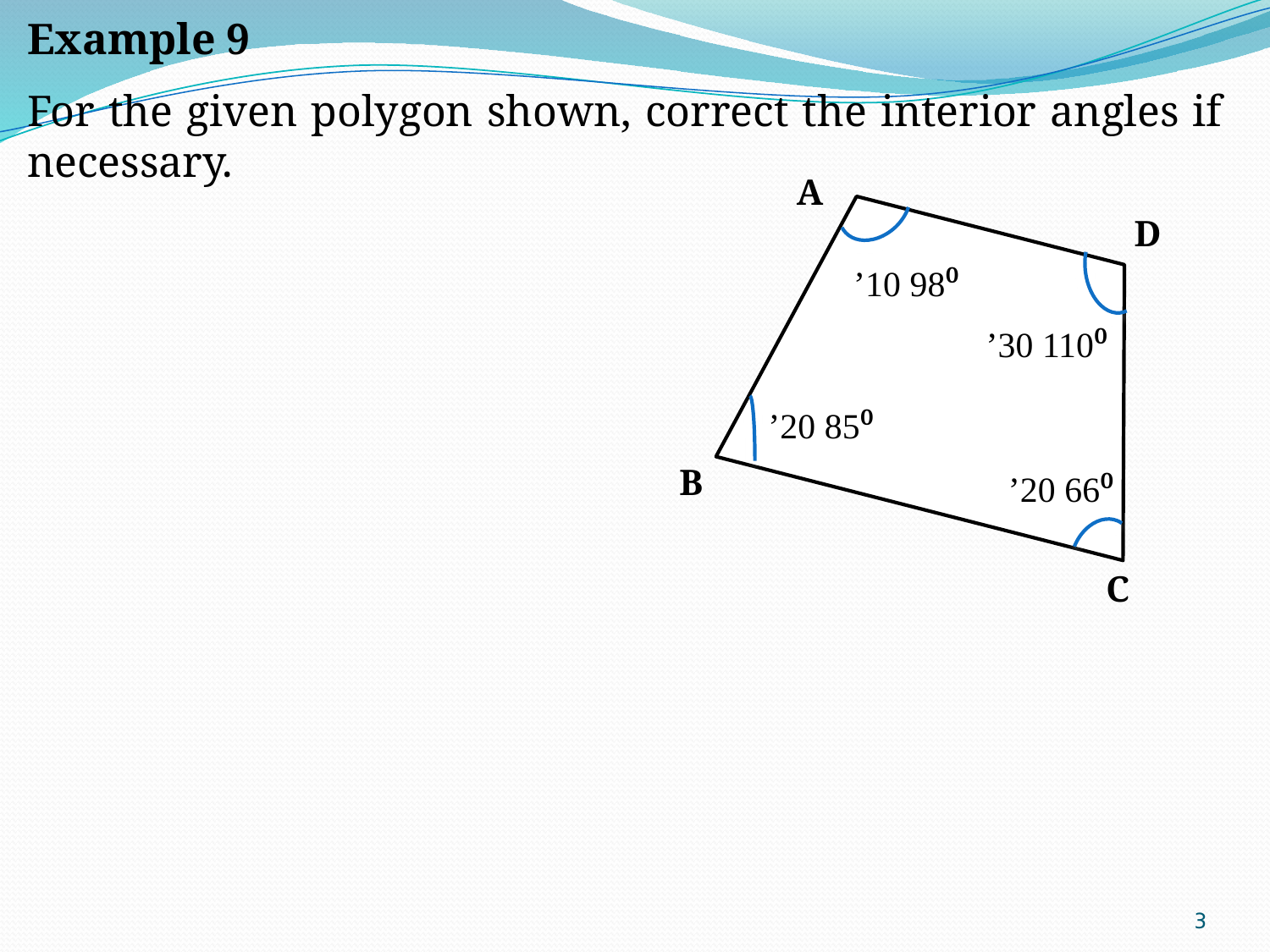

Example 9
For the given polygon shown, correct the interior angles if necessary.
A

98⁰ 10’
110⁰ 30’
85⁰ 20’
66⁰ 20’
D
B
C
3